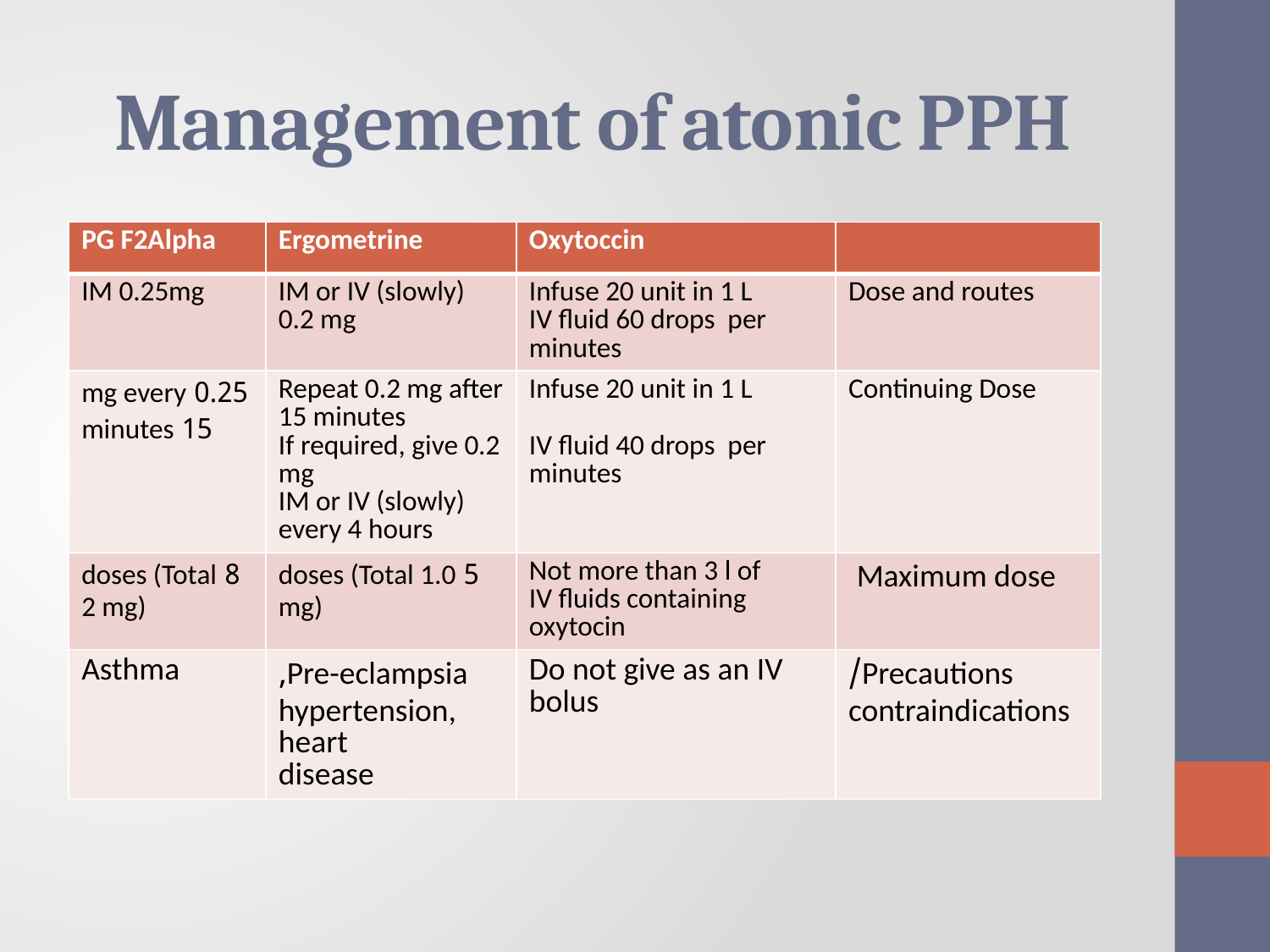

# Management of atonic PPH
| PG F2Alpha | Ergometrine | Oxytoccin |  |
| --- | --- | --- | --- |
| IM 0.25mg | IM or IV (slowly) 0.2 mg | Infuse 20 unit in 1 L IV fluid 60 drops per minutes | Dose and routes |
| 0.25 mg every 15 minutes | Repeat 0.2 mg after 15 minutes If required, give 0.2 mg IM or IV (slowly) every 4 hours | Infuse 20 unit in 1 L IV fluid 40 drops per minutes | Continuing Dose |
| 8 doses (Total 2 mg) | 5 doses (Total 1.0 mg) | Not more than 3 l of IV fluids containing oxytocin | Maximum dose |
| Asthma | Pre-eclampsia, hypertension, heart disease | Do not give as an IV bolus | Precautions/ contraindications |